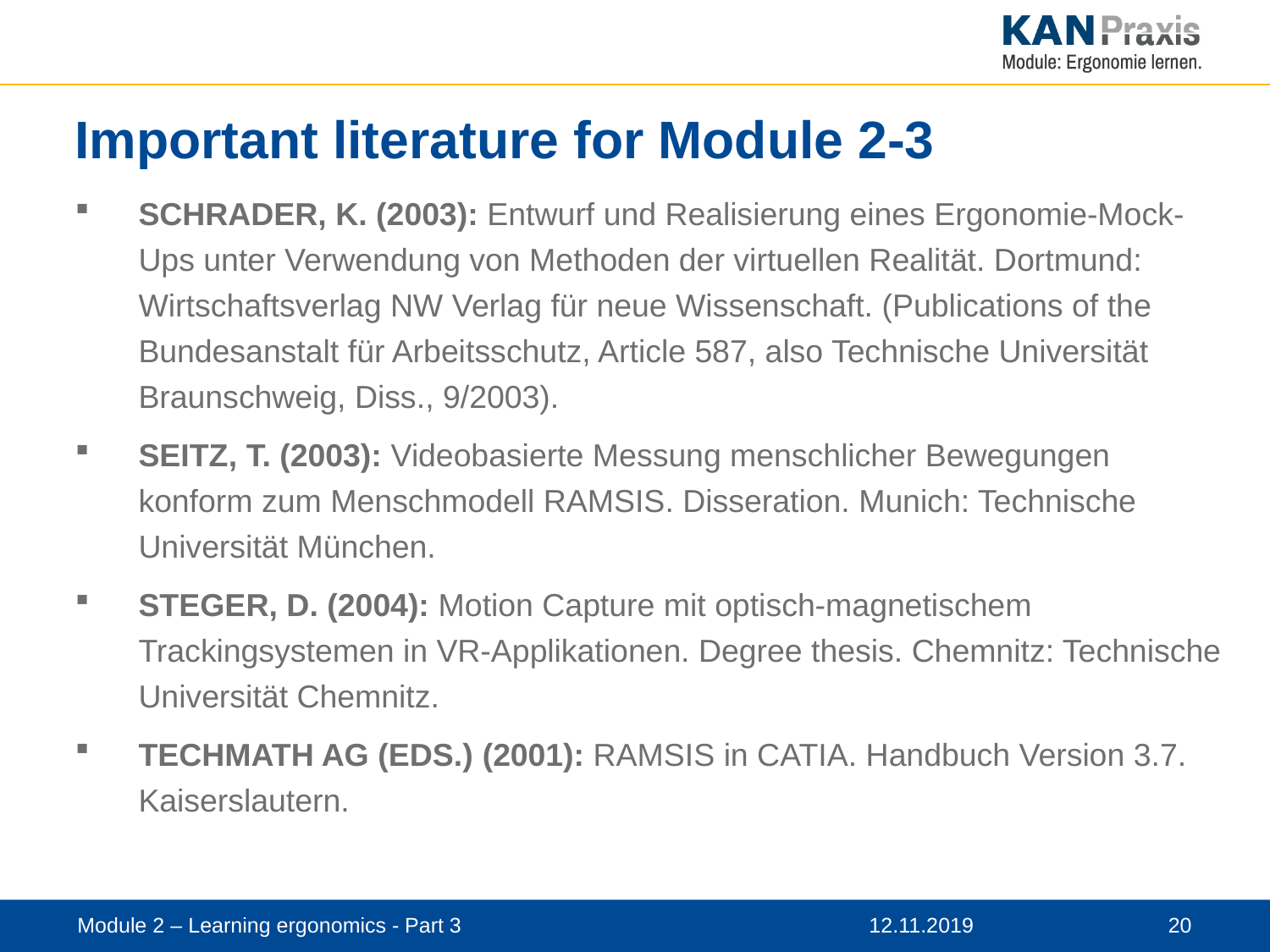

# Important literature for Module 2-3
SCHRADER, K. (2003): Entwurf und Realisierung eines Ergonomie-Mock-Ups unter Verwendung von Methoden der virtuellen Realität. Dortmund: Wirtschaftsverlag NW Verlag für neue Wissenschaft. (Publications of the Bundesanstalt für Arbeitsschutz, Article 587, also Technische Universität Braunschweig, Diss., 9/2003).
SEITZ, T. (2003): Videobasierte Messung menschlicher Bewegungen konform zum Menschmodell RAMSIS. Disseration. Munich: Technische Universität München.
STEGER, D. (2004): Motion Capture mit optisch-magnetischem Trackingsystemen in VR-Applikationen. Degree thesis. Chemnitz: Technische Universität Chemnitz.
TECHMATH AG (EDS.) (2001): RAMSIS in CATIA. Handbuch Version 3.7. Kaiserslautern.
Module 2 – Learning ergonomics - Part 3
12.11.2019
  20